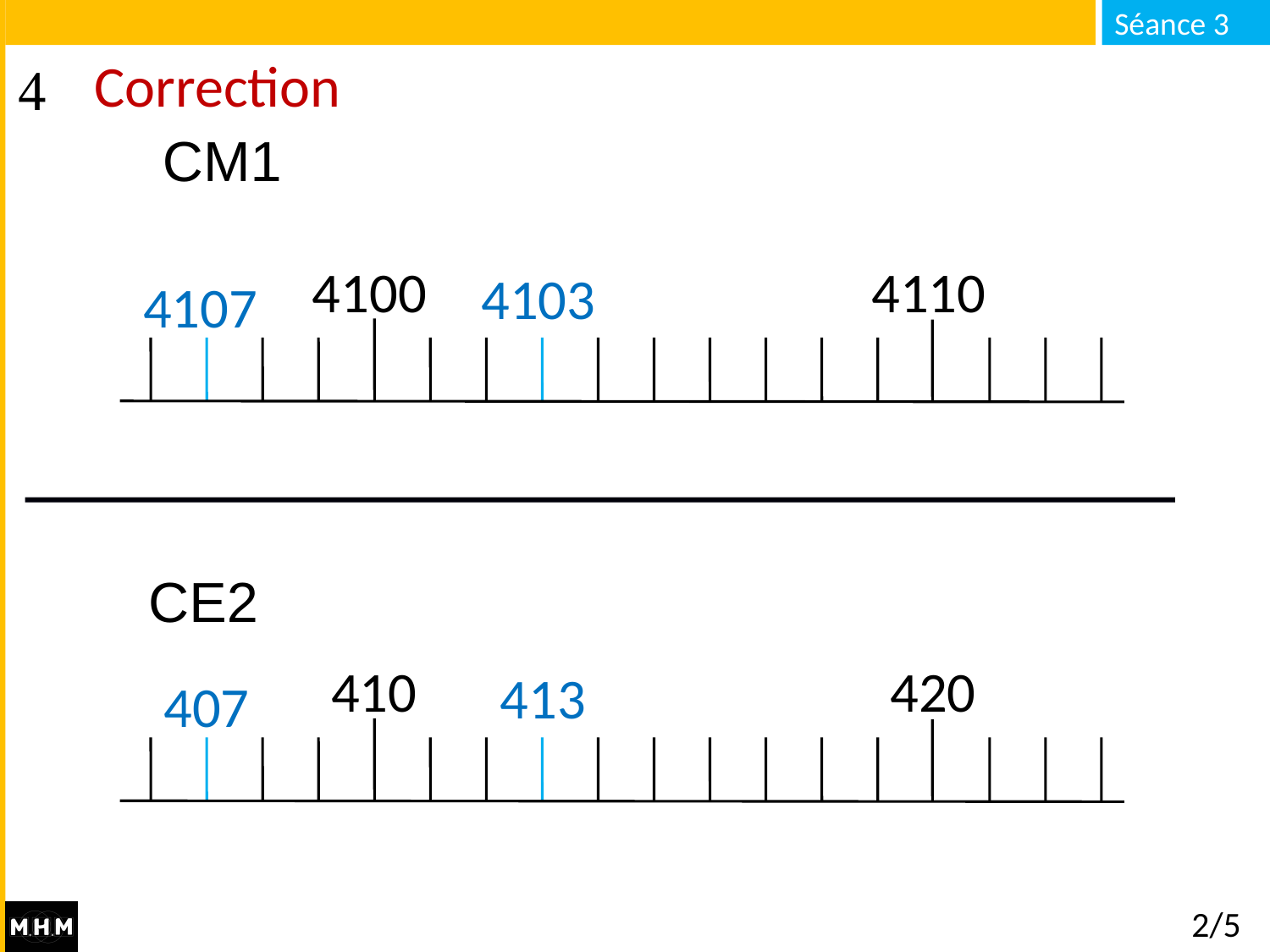

# Correction
CM1
4100
4110
4103
4107

CE2
410
420
413
407
2/5